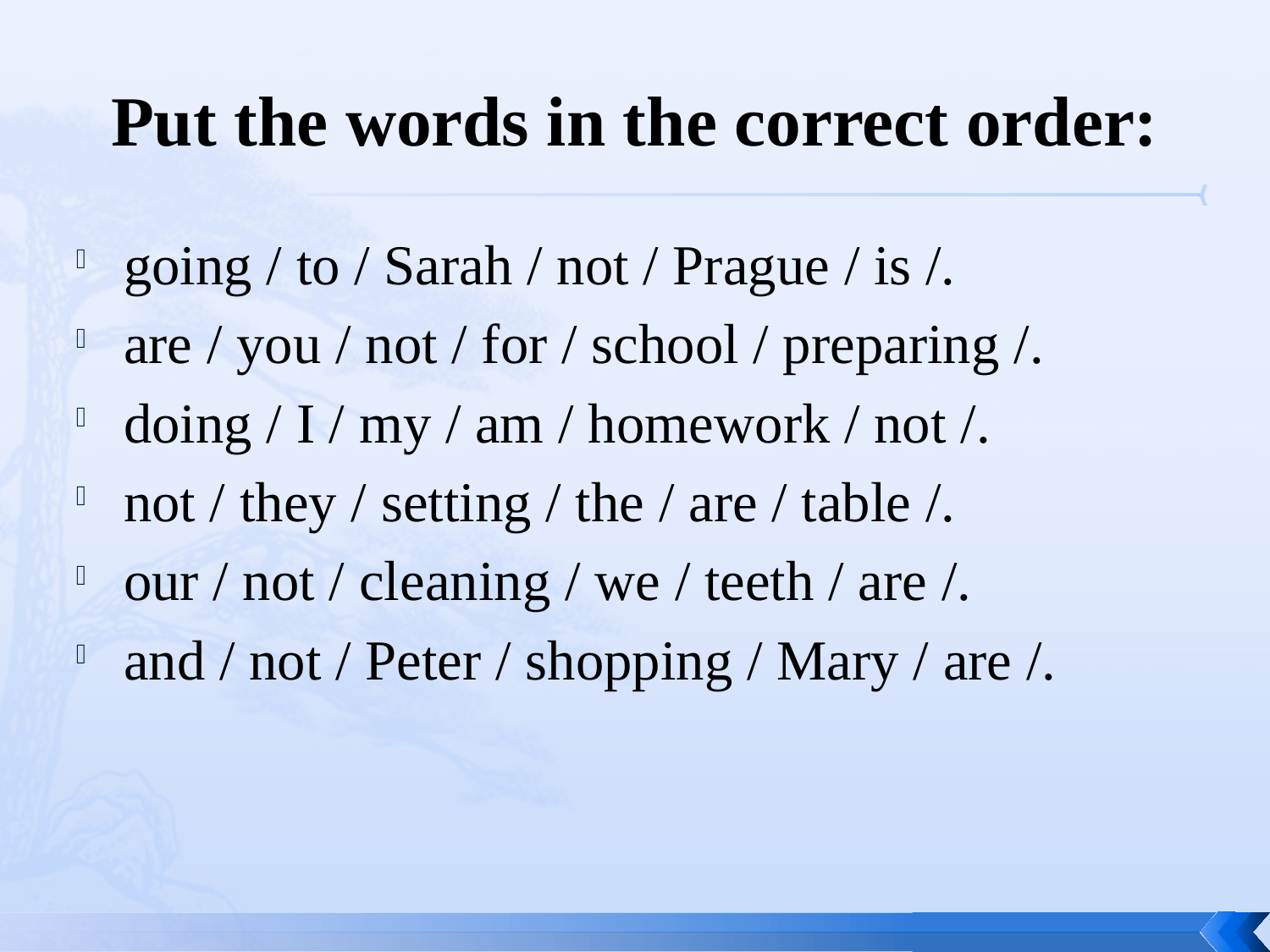

# Put the words in the correct order:
going / to / Sarah / not / Prague / is /.
are / you / not / for / school / preparing /.
doing / I / my / am / homework / not /.
not / they / setting / the / are / table /.
our / not / cleaning / we / teeth / are /.
and / not / Peter / shopping / Mary / are /.